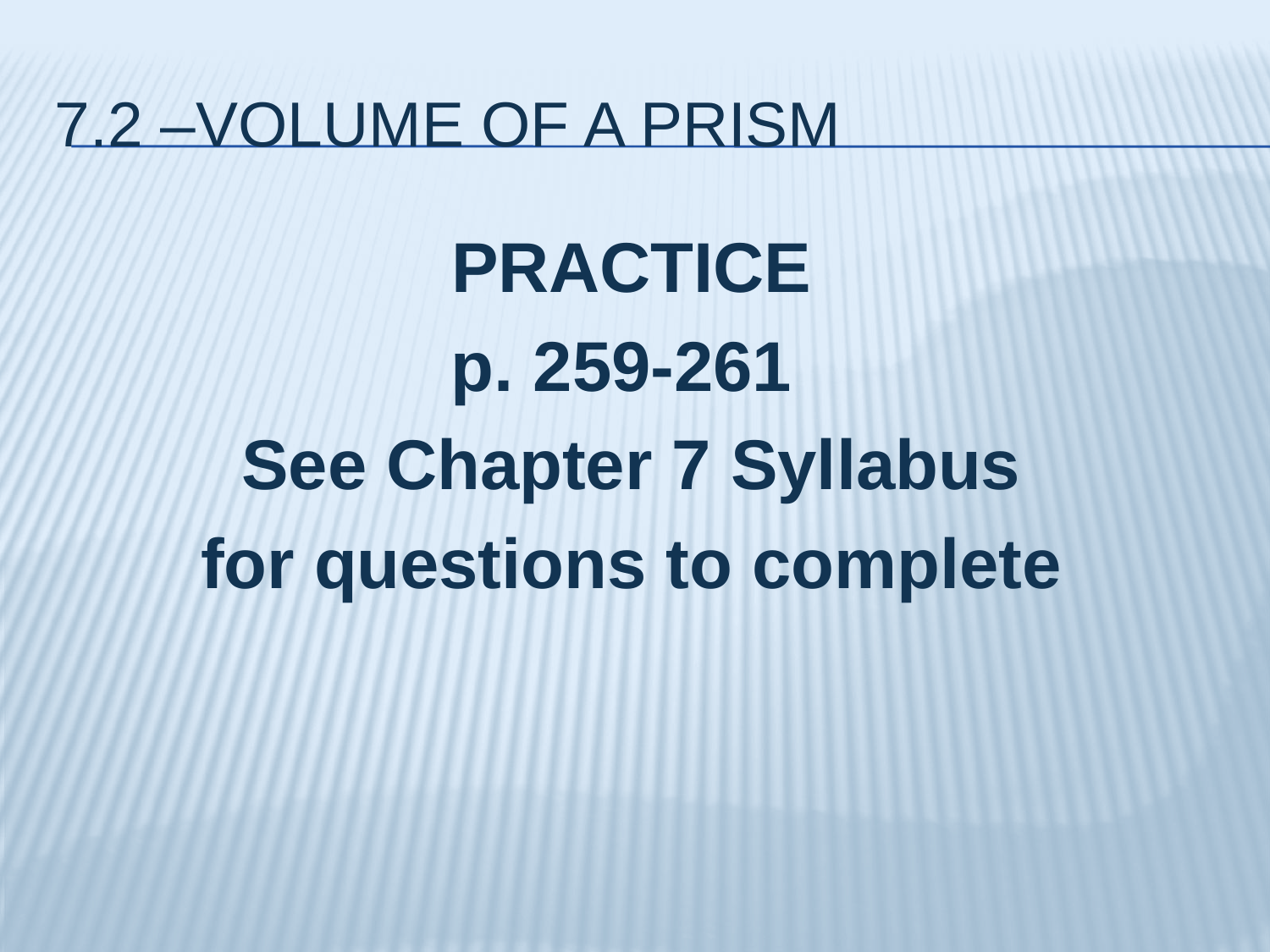

# 7.2 –Volume of a prism
PRACTICE
p. 259-261
See Chapter 7 Syllabus
for questions to complete